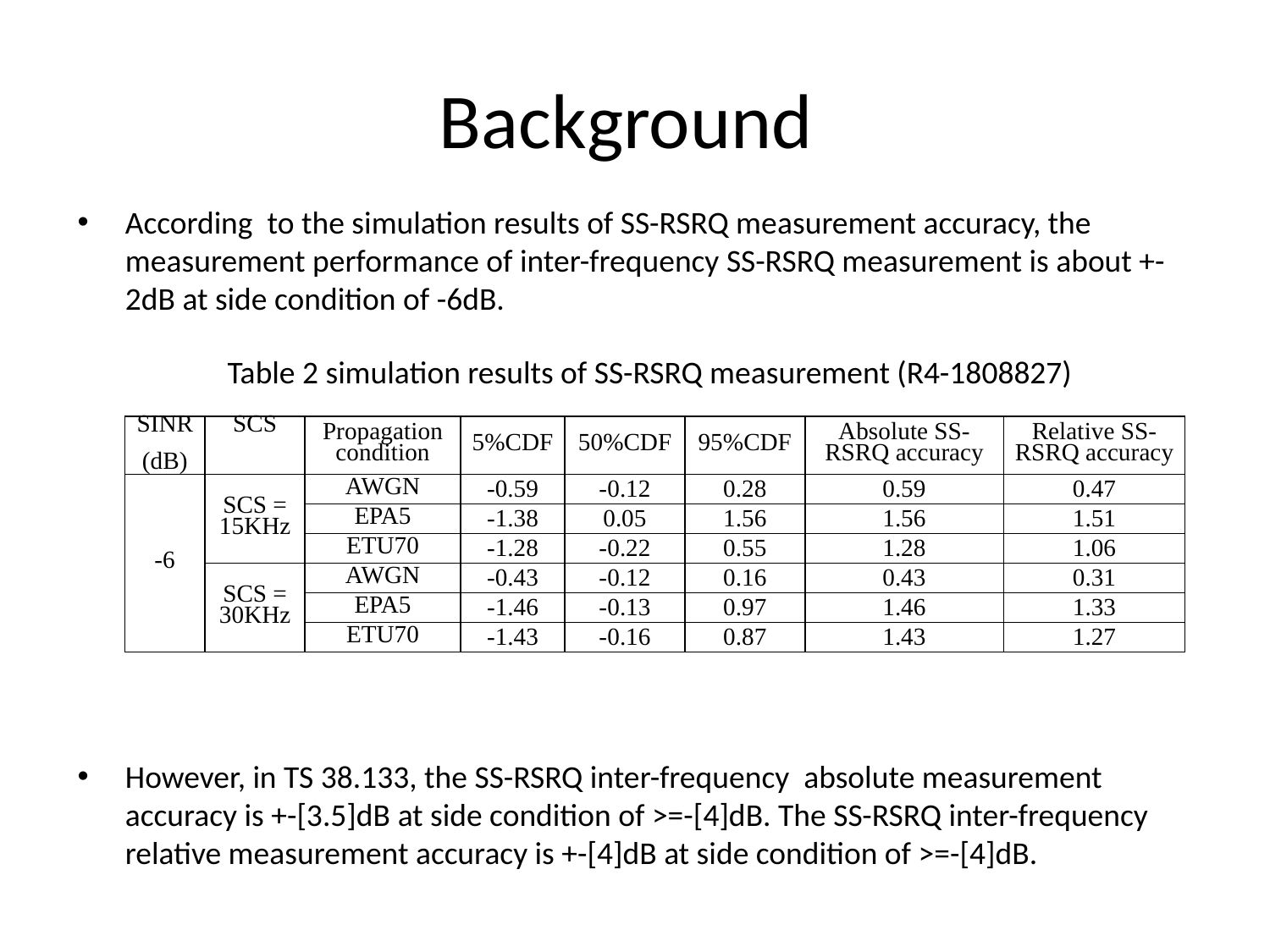

# Background
According  to the simulation results of SS-RSRQ measurement accuracy, the measurement performance of inter-frequency SS-RSRQ measurement is about +-2dB at side condition of -6dB.
Table 2 simulation results of SS-RSRQ measurement (R4-1808827)
| SINR (dB) | SCS | Propagation condition | 5%CDF | 50%CDF | 95%CDF | Absolute SS-RSRQ accuracy | Relative SS-RSRQ accuracy |
| --- | --- | --- | --- | --- | --- | --- | --- |
| -6 | SCS = 15KHz | AWGN | -0.59 | -0.12 | 0.28 | 0.59 | 0.47 |
|  |  | EPA5 | -1.38 | 0.05 | 1.56 | 1.56 | 1.51 |
|  |  | ETU70 | -1.28 | -0.22 | 0.55 | 1.28 | 1.06 |
|  | SCS = 30KHz | AWGN | -0.43 | -0.12 | 0.16 | 0.43 | 0.31 |
|  |  | EPA5 | -1.46 | -0.13 | 0.97 | 1.46 | 1.33 |
|  |  | ETU70 | -1.43 | -0.16 | 0.87 | 1.43 | 1.27 |

However, in TS 38.133, the SS-RSRQ inter-frequency  absolute measurement accuracy is +-[3.5]dB at side condition of >=-[4]dB. The SS-RSRQ inter-frequency  relative measurement accuracy is +-[4]dB at side condition of >=-[4]dB.